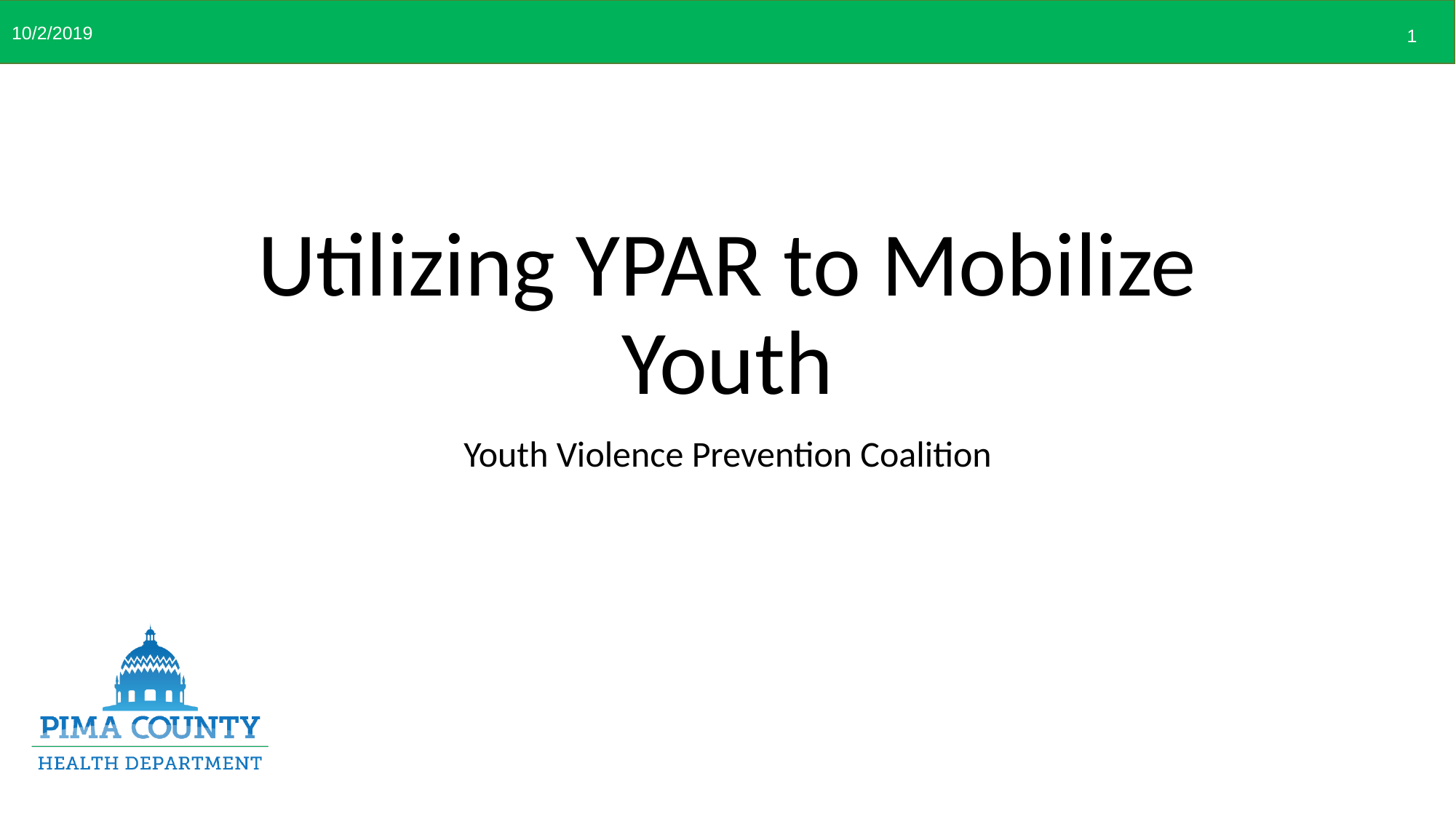

10/2/2019
1
# Utilizing YPAR to Mobilize Youth
Youth Violence Prevention Coalition